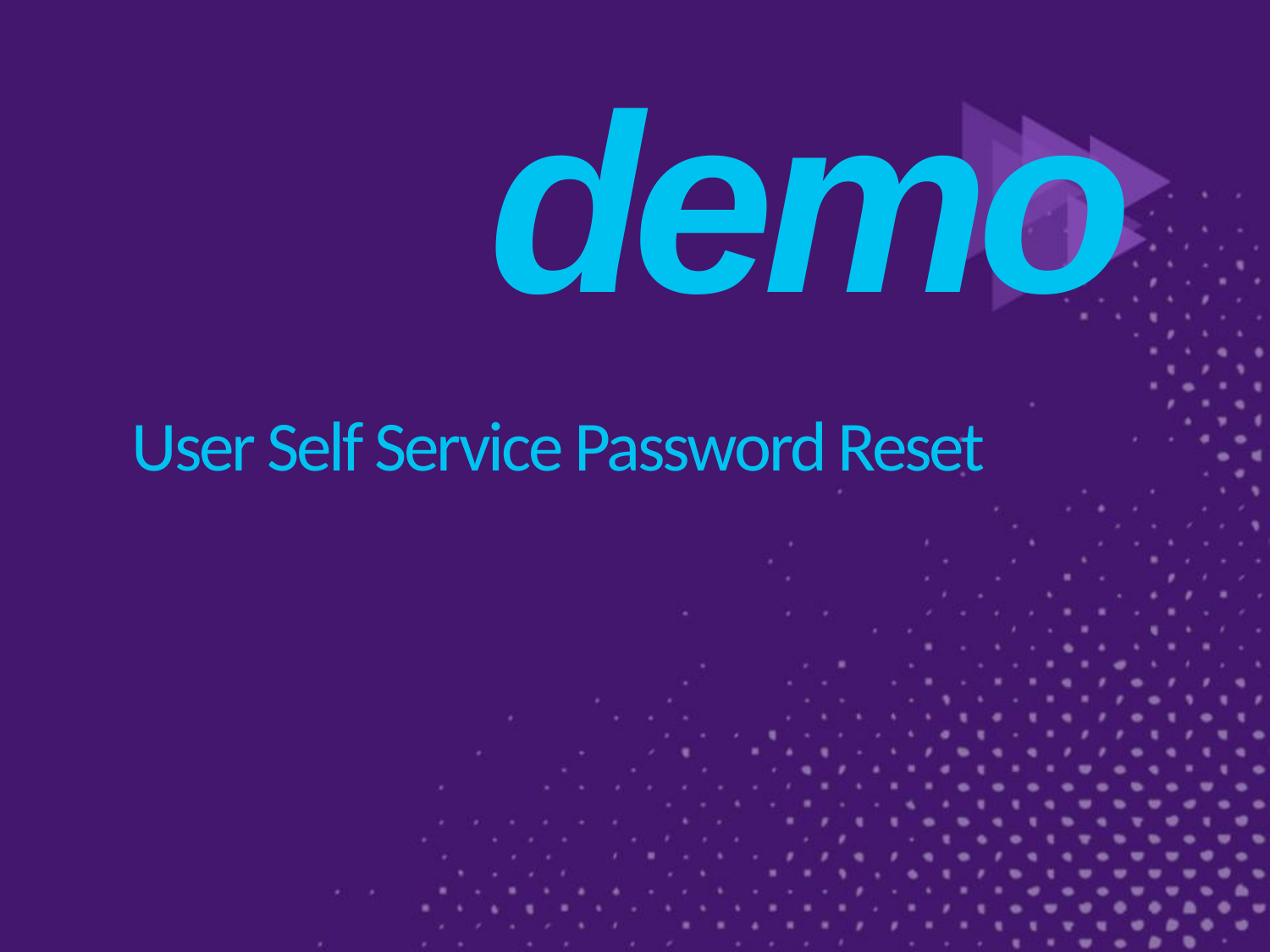

demo
# User Self Service Password Reset